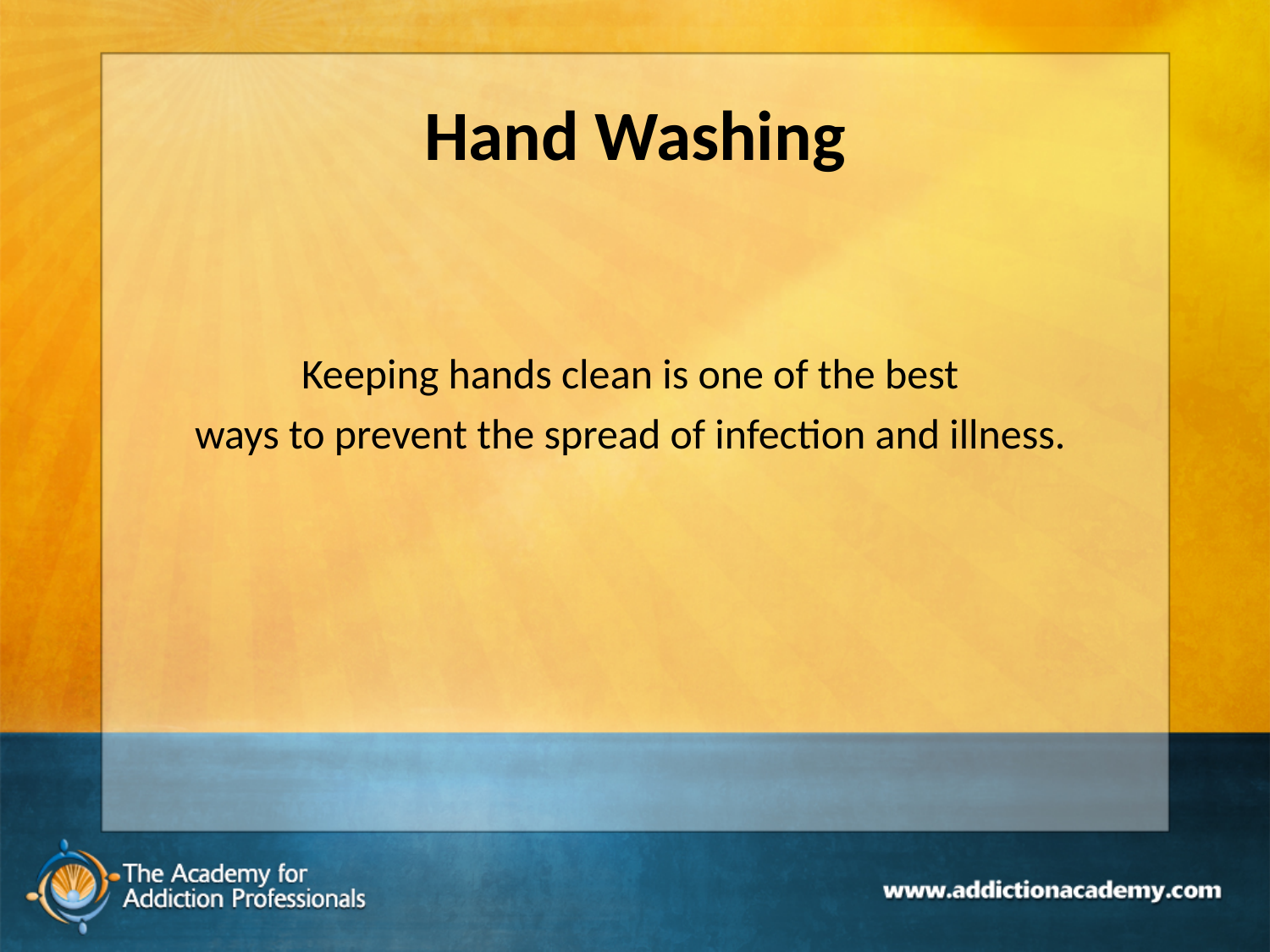

# Hand Washing

Keeping hands clean is one of the best
ways to prevent the spread of infection and illness.